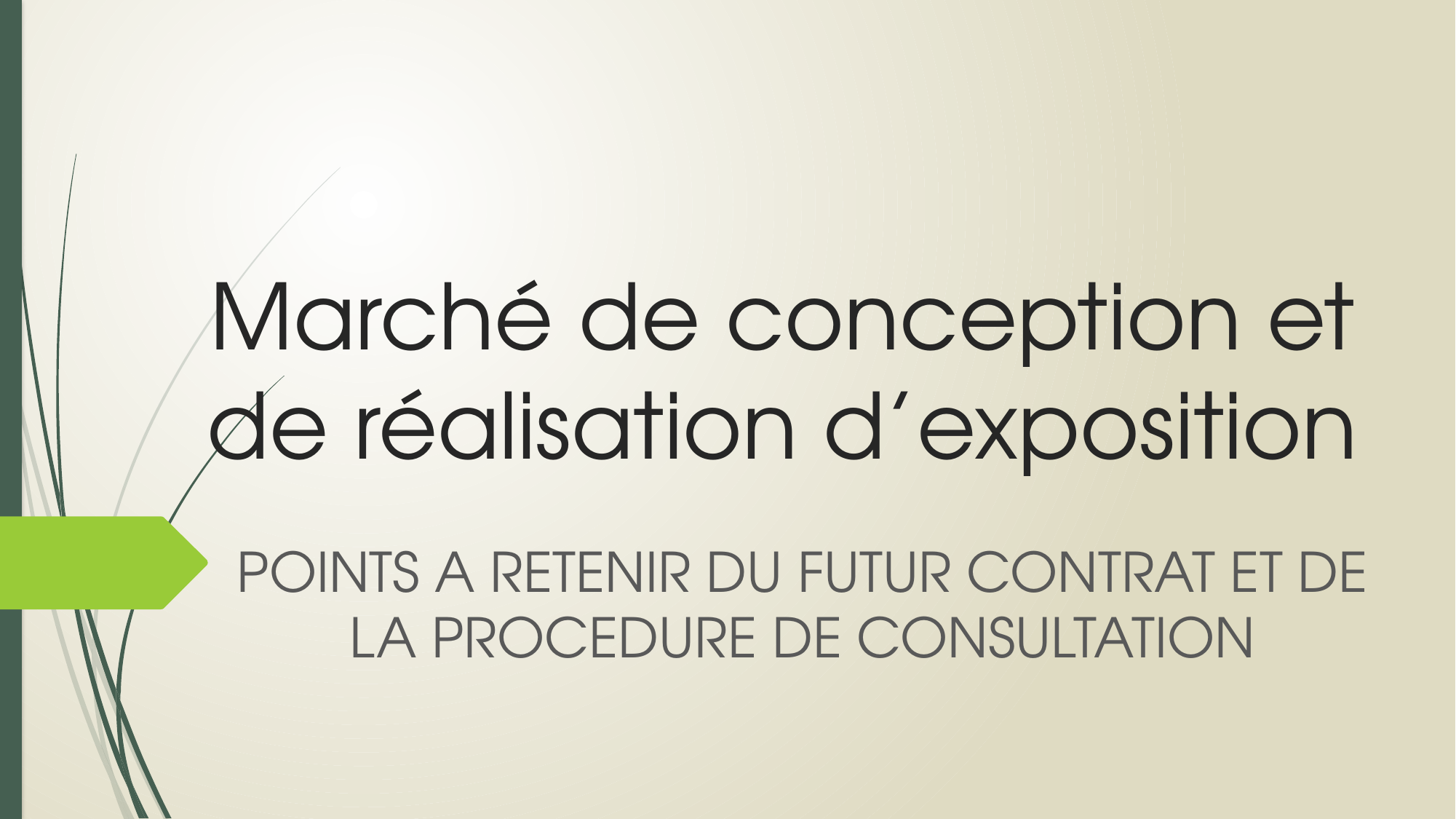

# Marché de conception et de réalisation d’exposition
POINTS A RETENIR DU FUTUR CONTRAT ET DE LA PROCEDURE DE CONSULTATION